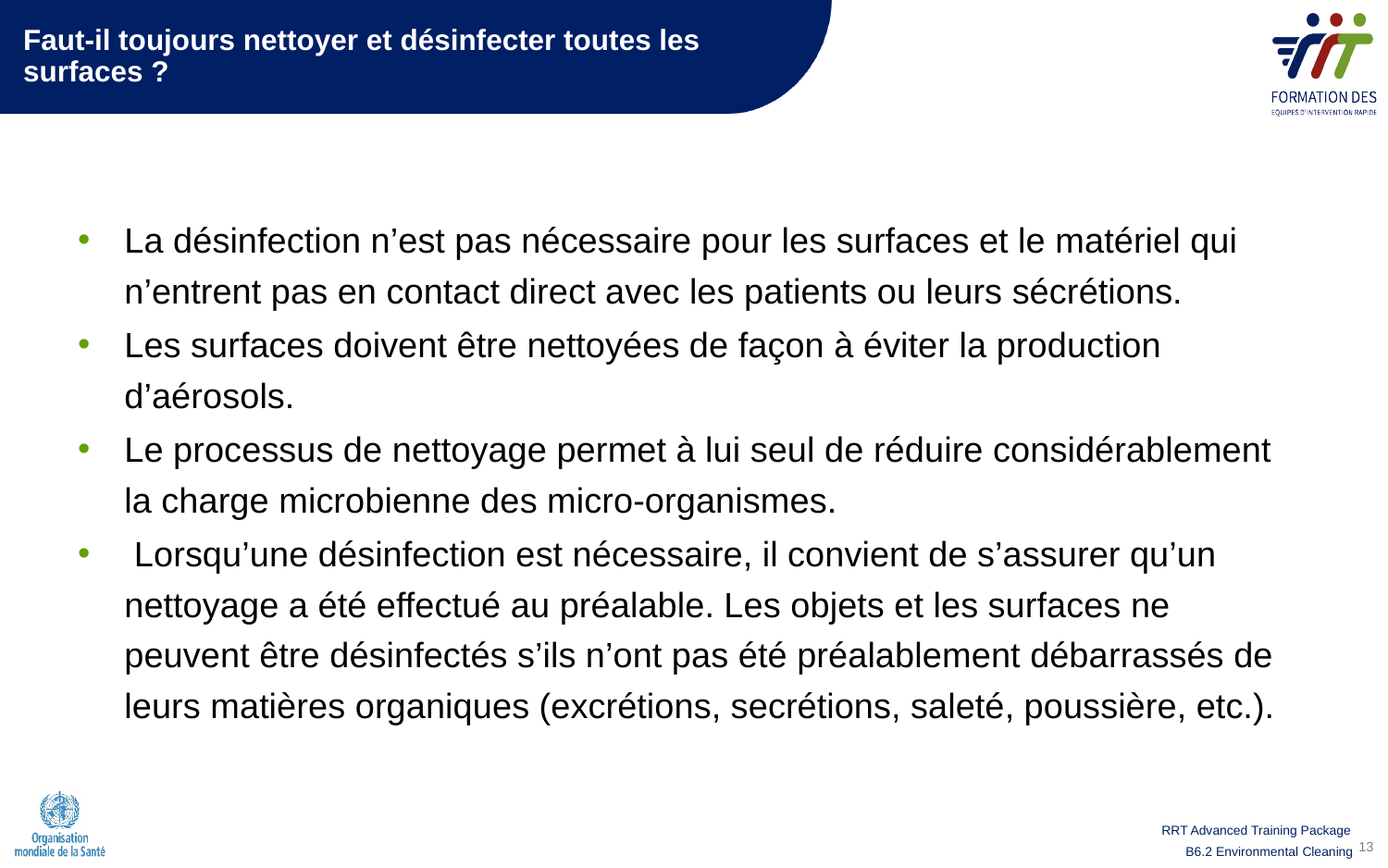

Faut-il toujours nettoyer et désinfecter toutes les surfaces ?

La désinfection n’est pas nécessaire pour les surfaces et le matériel qui n’entrent pas en contact direct avec les patients ou leurs sécrétions.
Les surfaces doivent être nettoyées de façon à éviter la production d’aérosols.
Le processus de nettoyage permet à lui seul de réduire considérablement la charge microbienne des micro-organismes.
 Lorsqu’une désinfection est nécessaire, il convient de s’assurer qu’un nettoyage a été effectué au préalable. Les objets et les surfaces ne peuvent être désinfectés s’ils n’ont pas été préalablement débarrassés de leurs matières organiques (excrétions, secrétions, saleté, poussière, etc.).